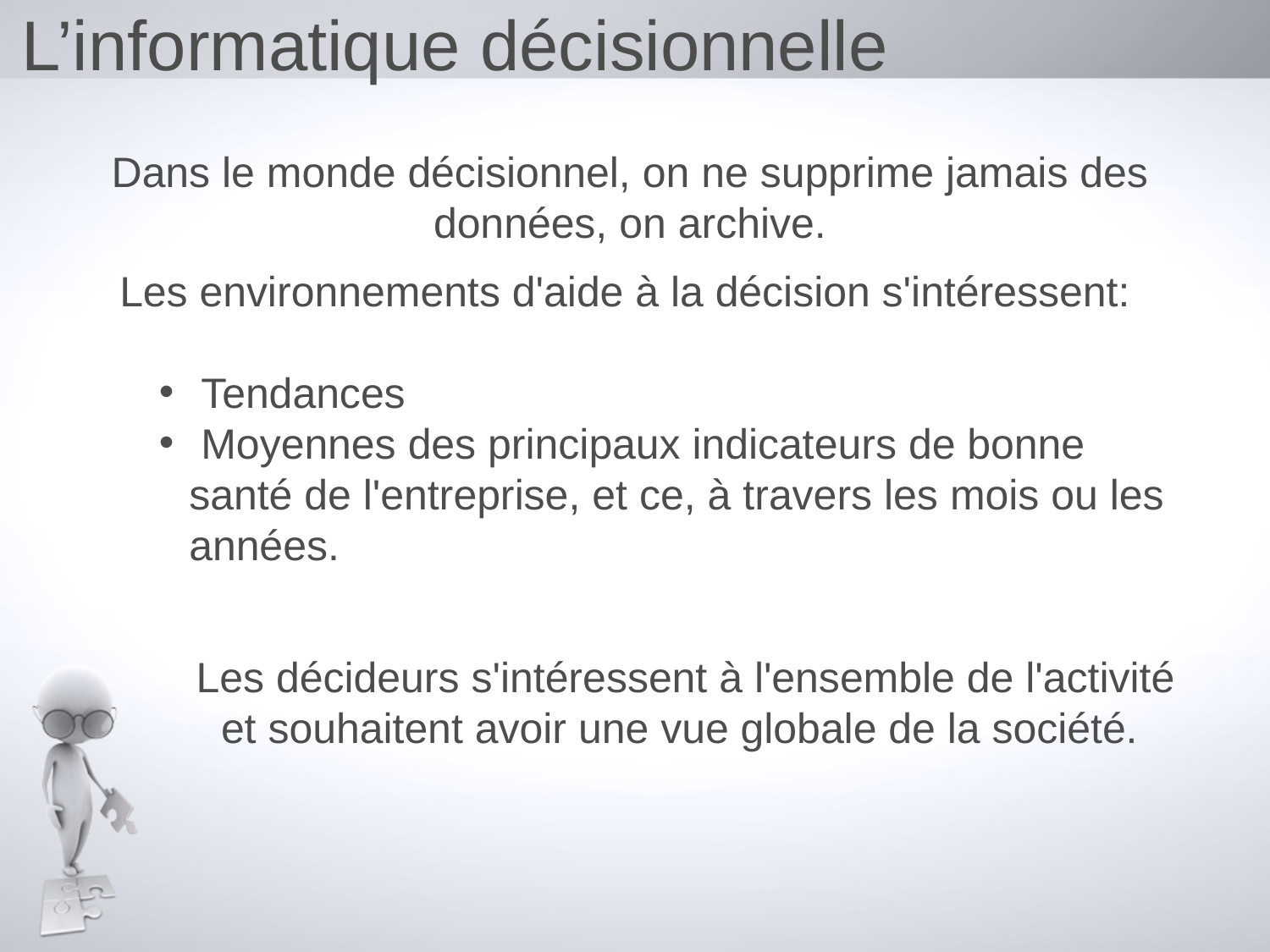

# L’informatique décisionnelle
Dans le monde décisionnel, on ne supprime jamais des données, on archive.
Les environnements d'aide à la décision s'intéressent:

 Tendances
 Moyennes des principaux indicateurs de bonne santé de l'entreprise, et ce, à travers les mois ou les années.
 Les décideurs s'intéressent à l'ensemble de l'activité et souhaitent avoir une vue globale de la société.